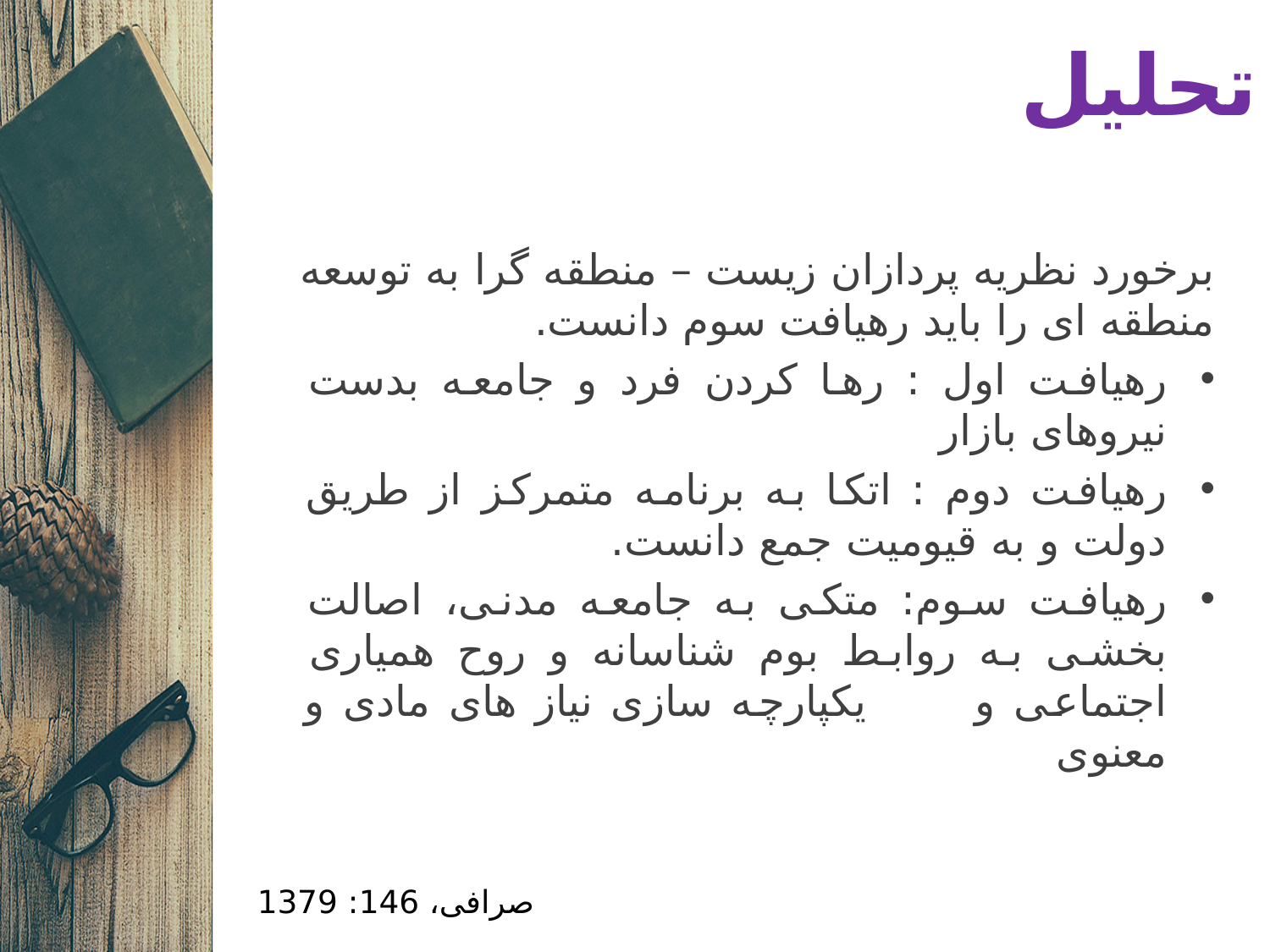

# تحلیل
برخورد نظریه پردازان زیست – منطقه گرا به توسعه منطقه ای را باید رهیافت سوم دانست.
رهیافت اول : رها کردن فرد و جامعه بدست نیروهای بازار
رهیافت دوم : اتکا به برنامه متمرکز از طریق دولت و به قیومیت جمع دانست.
رهیافت سوم: متکی به جامعه مدنی، اصالت بخشی به روابط بوم شناسانه و روح همیاری اجتماعی و      یکپارچه سازی نیاز های مادی و معنوی
صرافی، 146: 1379